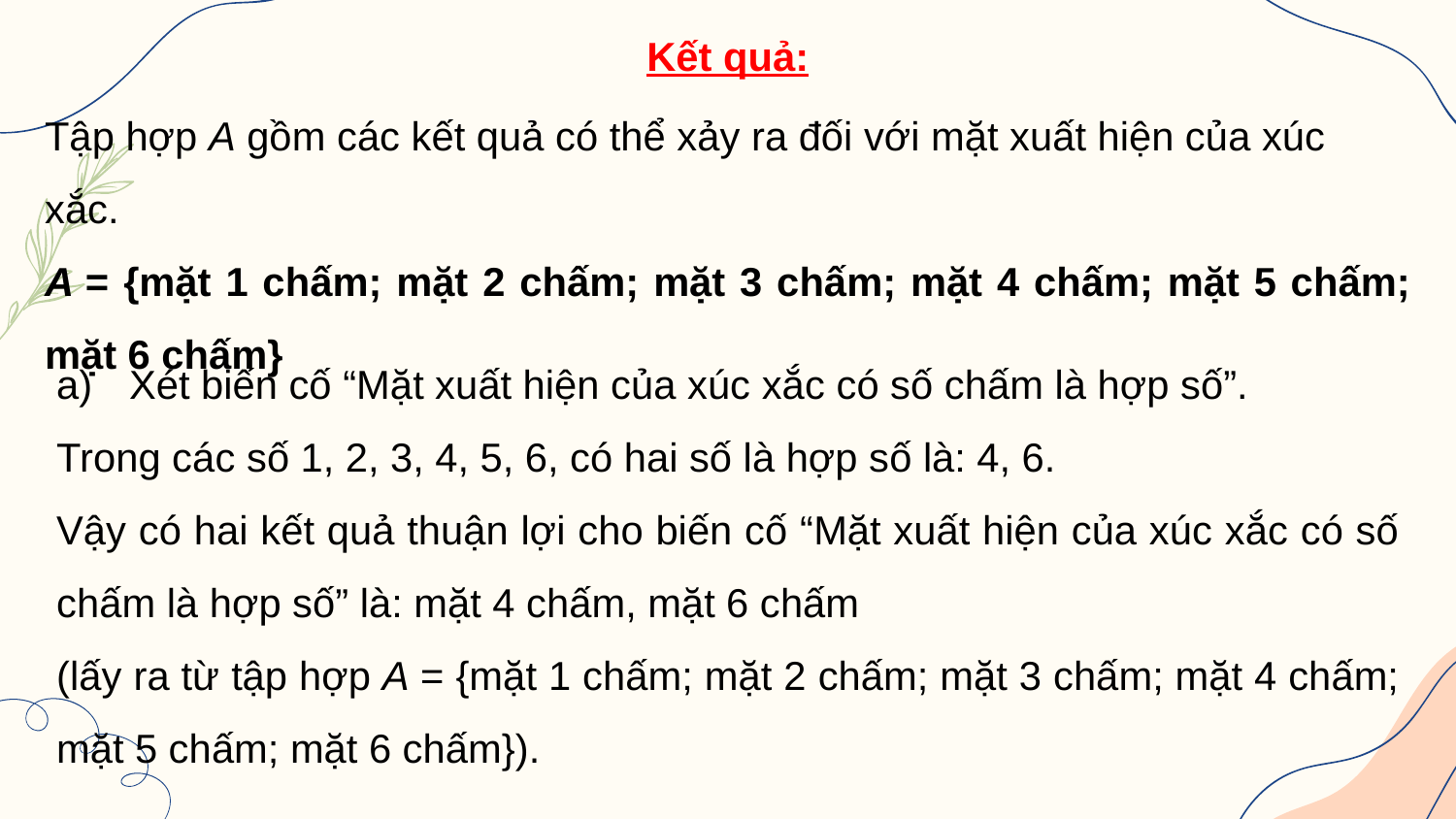

Kết quả:
Tập hợp A gồm các kết quả có thể xảy ra đối với mặt xuất hiện của xúc xắc.
A = {mặt 1 chấm; mặt 2 chấm; mặt 3 chấm; mặt 4 chấm; mặt 5 chấm; mặt 6 chấm}
Xét biến cố “Mặt xuất hiện của xúc xắc có số chấm là hợp số”.
Trong các số 1, 2, 3, 4, 5, 6, có hai số là hợp số là: 4, 6.
Vậy có hai kết quả thuận lợi cho biến cố “Mặt xuất hiện của xúc xắc có số chấm là hợp số” là: mặt 4 chấm, mặt 6 chấm
(lấy ra từ tập hợp A = {mặt 1 chấm; mặt 2 chấm; mặt 3 chấm; mặt 4 chấm; mặt 5 chấm; mặt 6 chấm}).